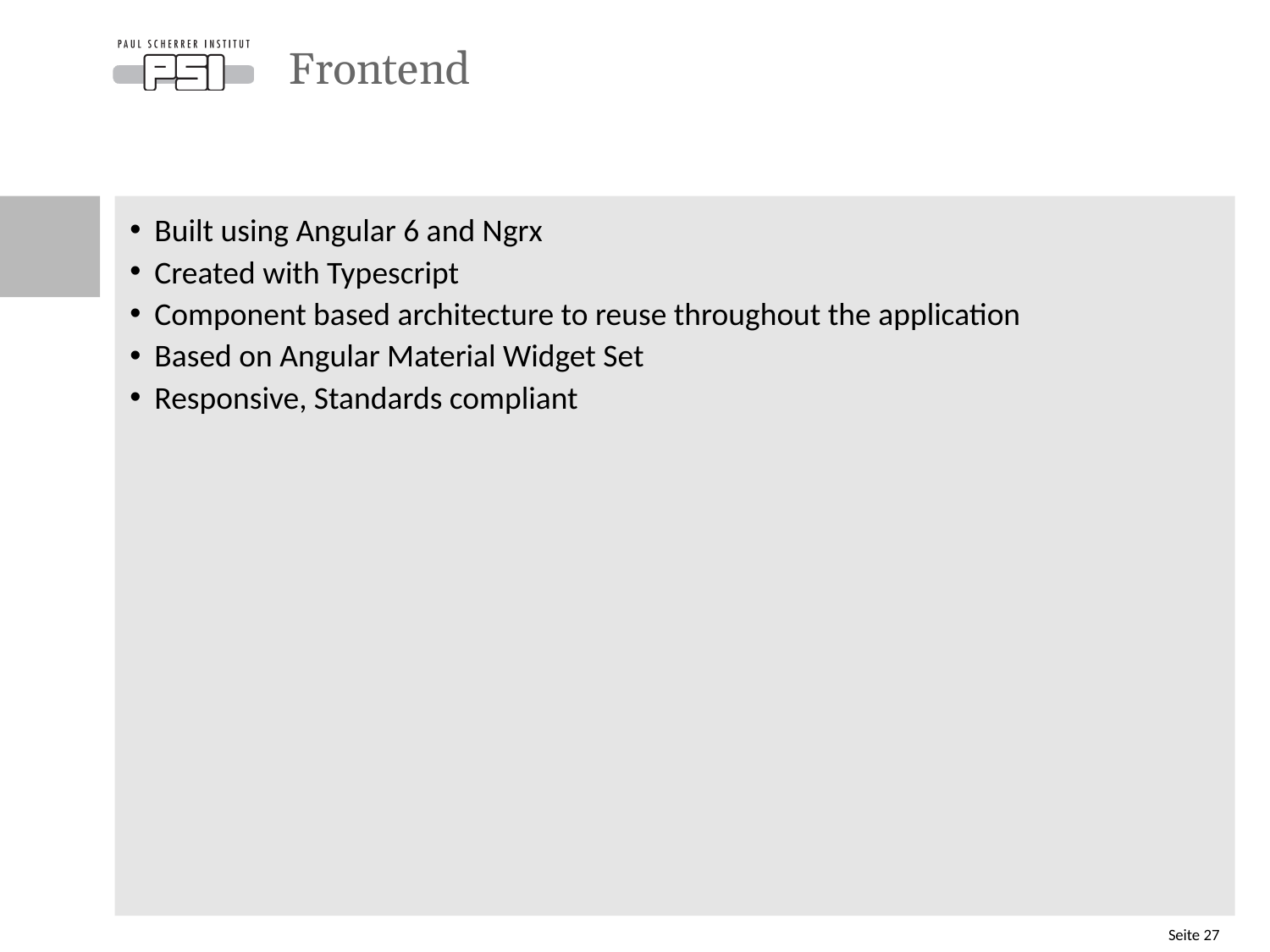

# Frontend
Built using Angular 6 and Ngrx
Created with Typescript
Component based architecture to reuse throughout the application
Based on Angular Material Widget Set
Responsive, Standards compliant

Seite 27